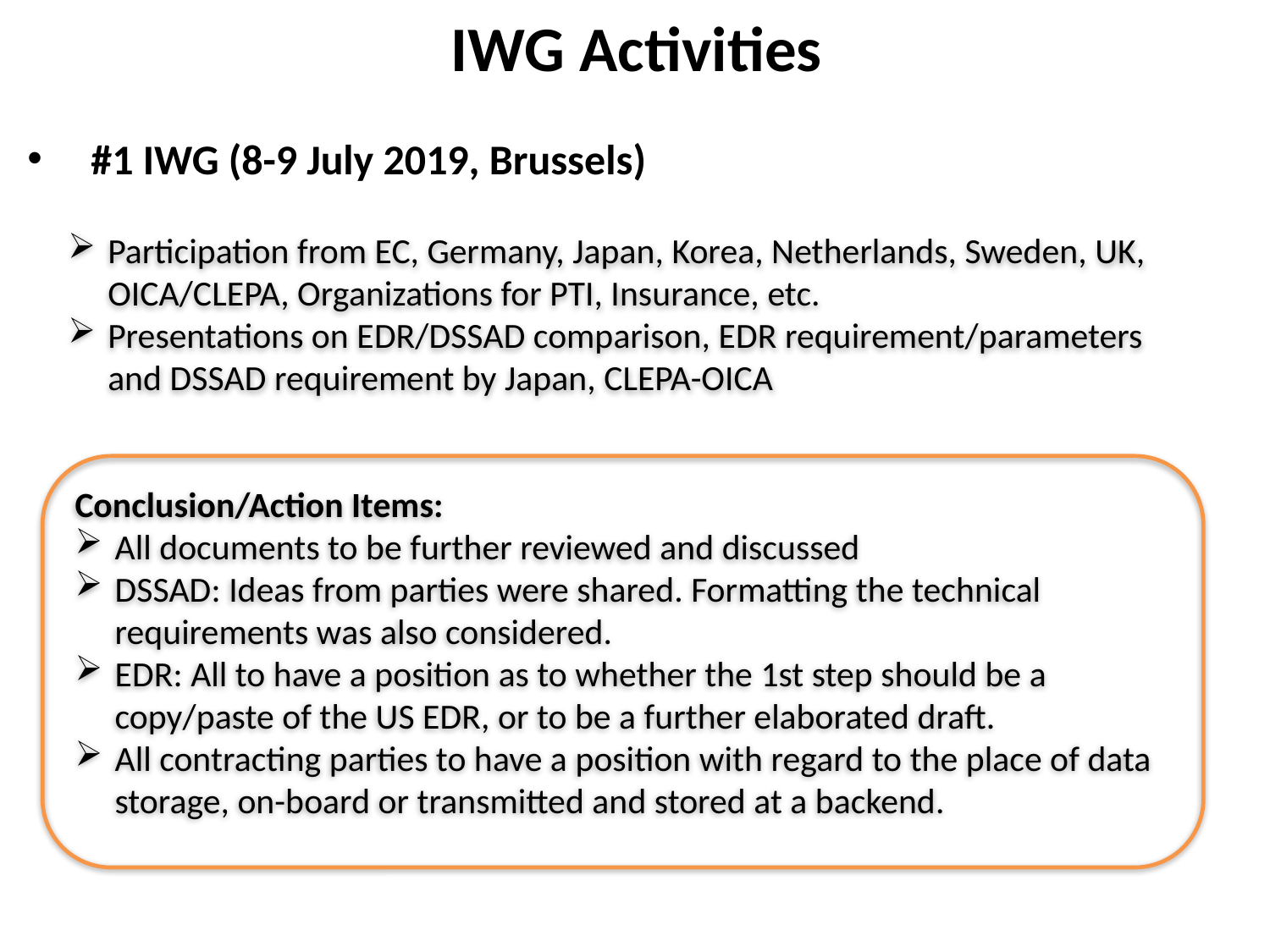

IWG Activities
#1 IWG (8-9 July 2019, Brussels)

Participation from EC, Germany, Japan, Korea, Netherlands, Sweden, UK, OICA/CLEPA, Organizations for PTI, Insurance, etc.
Presentations on EDR/DSSAD comparison, EDR requirement/parameters and DSSAD requirement by Japan, CLEPA-OICA
Conclusion/Action Items:
All documents to be further reviewed and discussed
DSSAD: Ideas from parties were shared. Formatting the technical requirements was also considered.
EDR: All to have a position as to whether the 1st step should be a copy/paste of the US EDR, or to be a further elaborated draft.
All contracting parties to have a position with regard to the place of data storage, on-board or transmitted and stored at a backend.